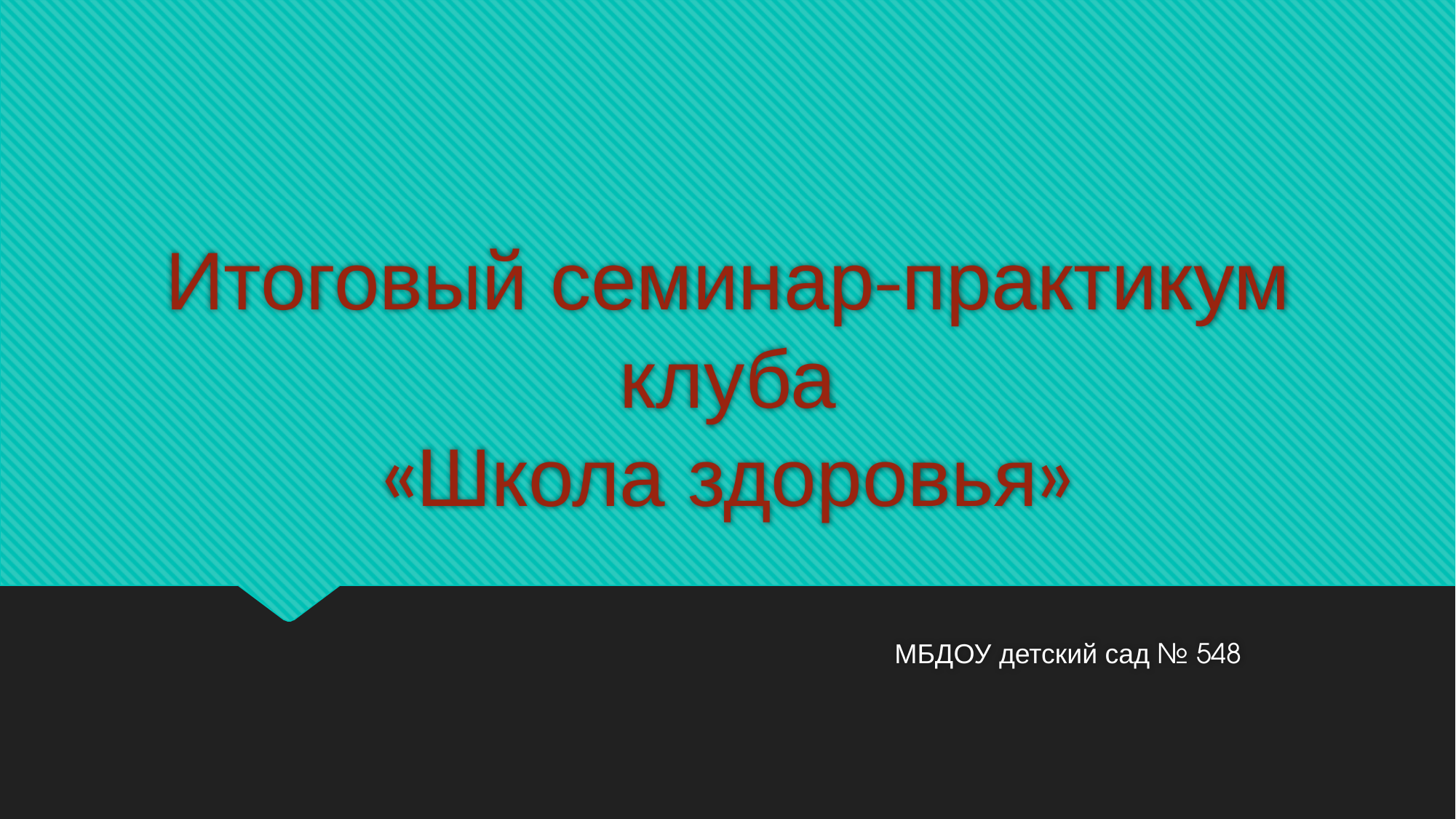

# Итоговый семинар-практикум клуба «Школа здоровья»
                                                                                                       МБДОУ детский сад № 548